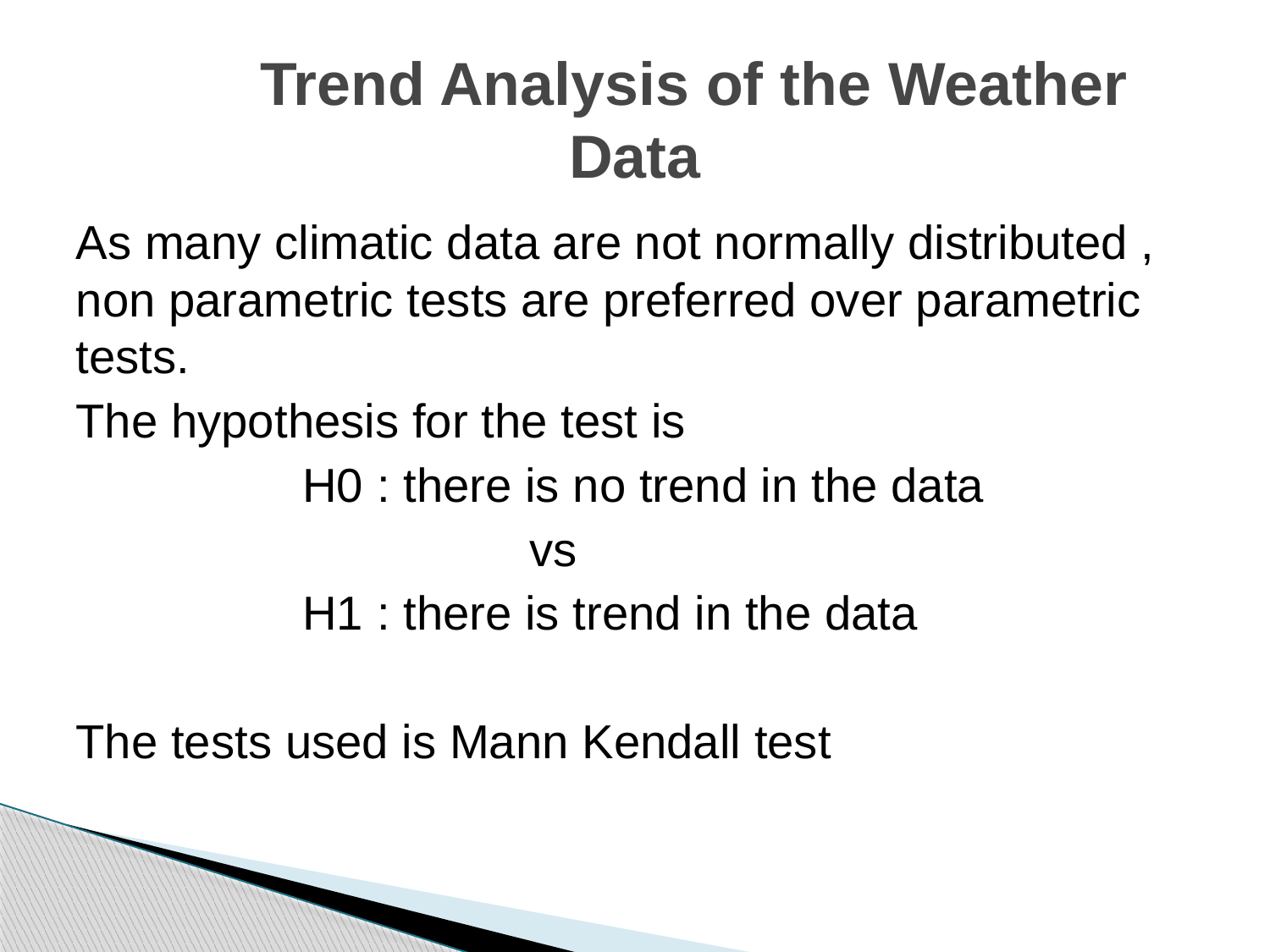

# Trend Analysis of the Weather Data
As many climatic data are not normally distributed , non parametric tests are preferred over parametric tests.
The hypothesis for the test is
                 H0 : there is no trend in the data
                                  vs
                 H1 : there is trend in the data

The tests used is Mann Kendall test